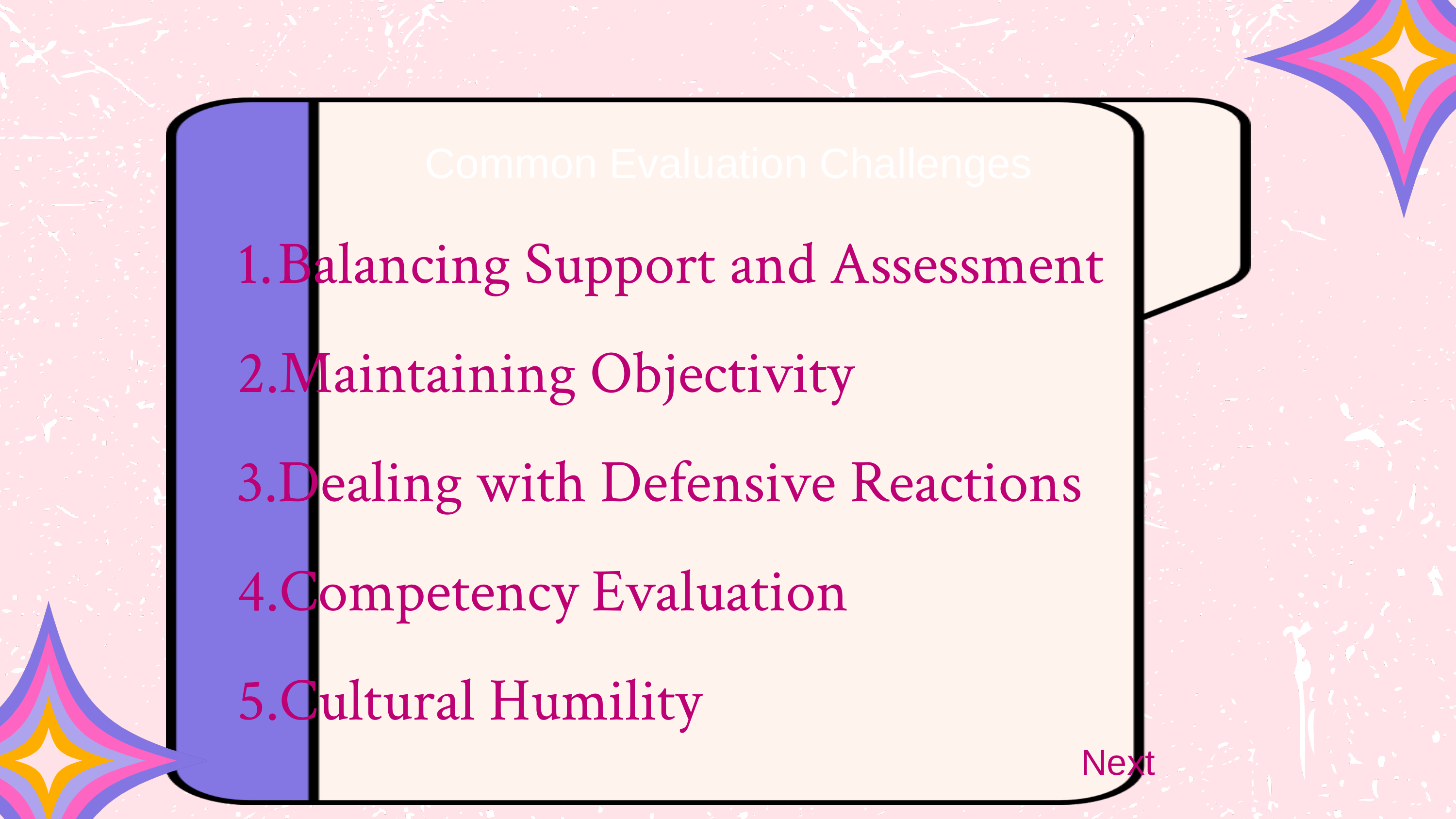

Common Evaluation Challenges
Balancing Support and Assessment
Maintaining Objectivity
Dealing with Defensive Reactions
Competency Evaluation
Cultural Humility

Next